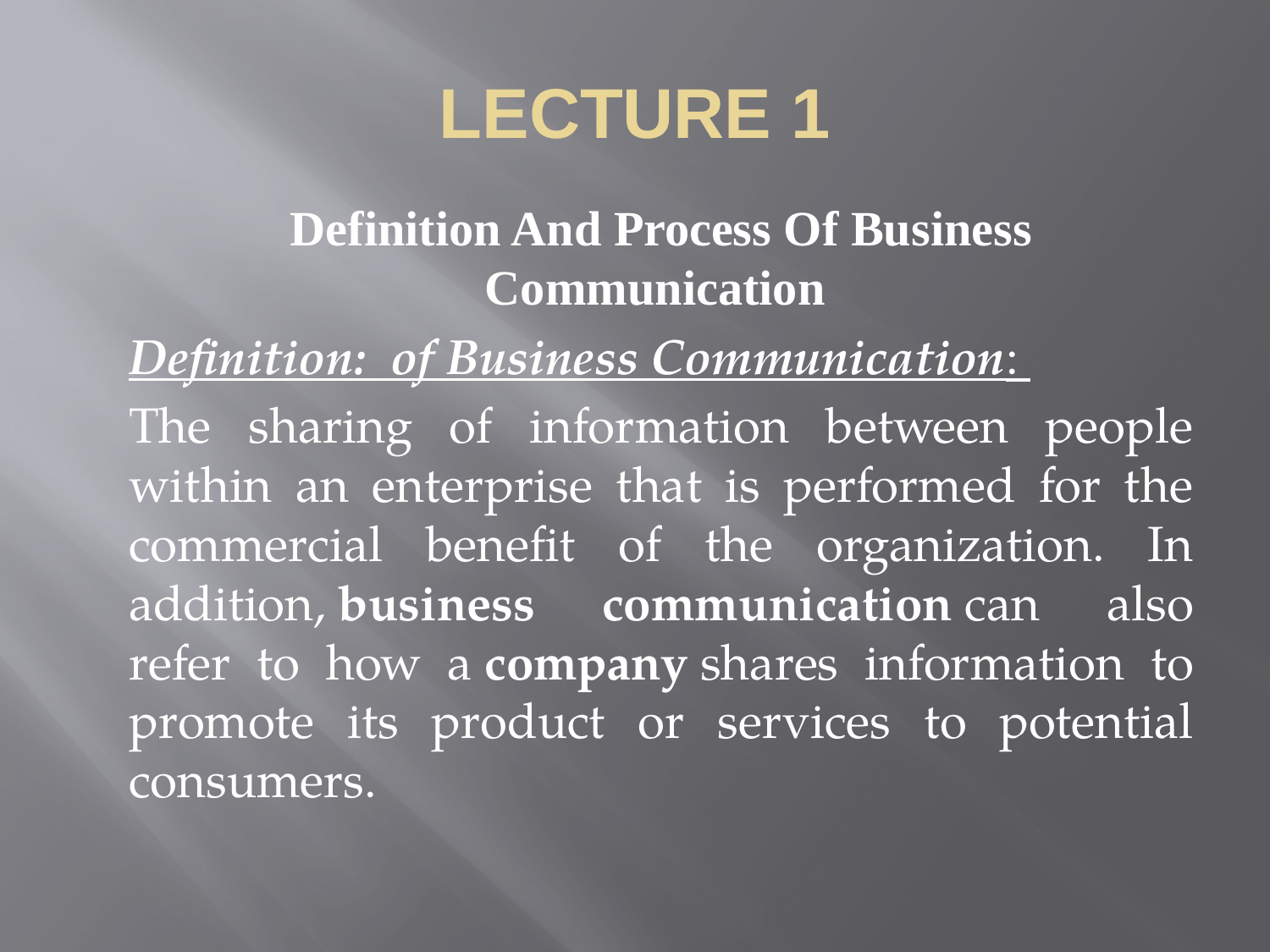

Lecture 1
Definition And Process Of Business Communication
Definition:  of Business Communication:
The sharing of information between people within an enterprise that is performed for the commercial benefit of the organization. In addition, business communication can also refer to how a company shares information to promote its product or services to potential consumers.